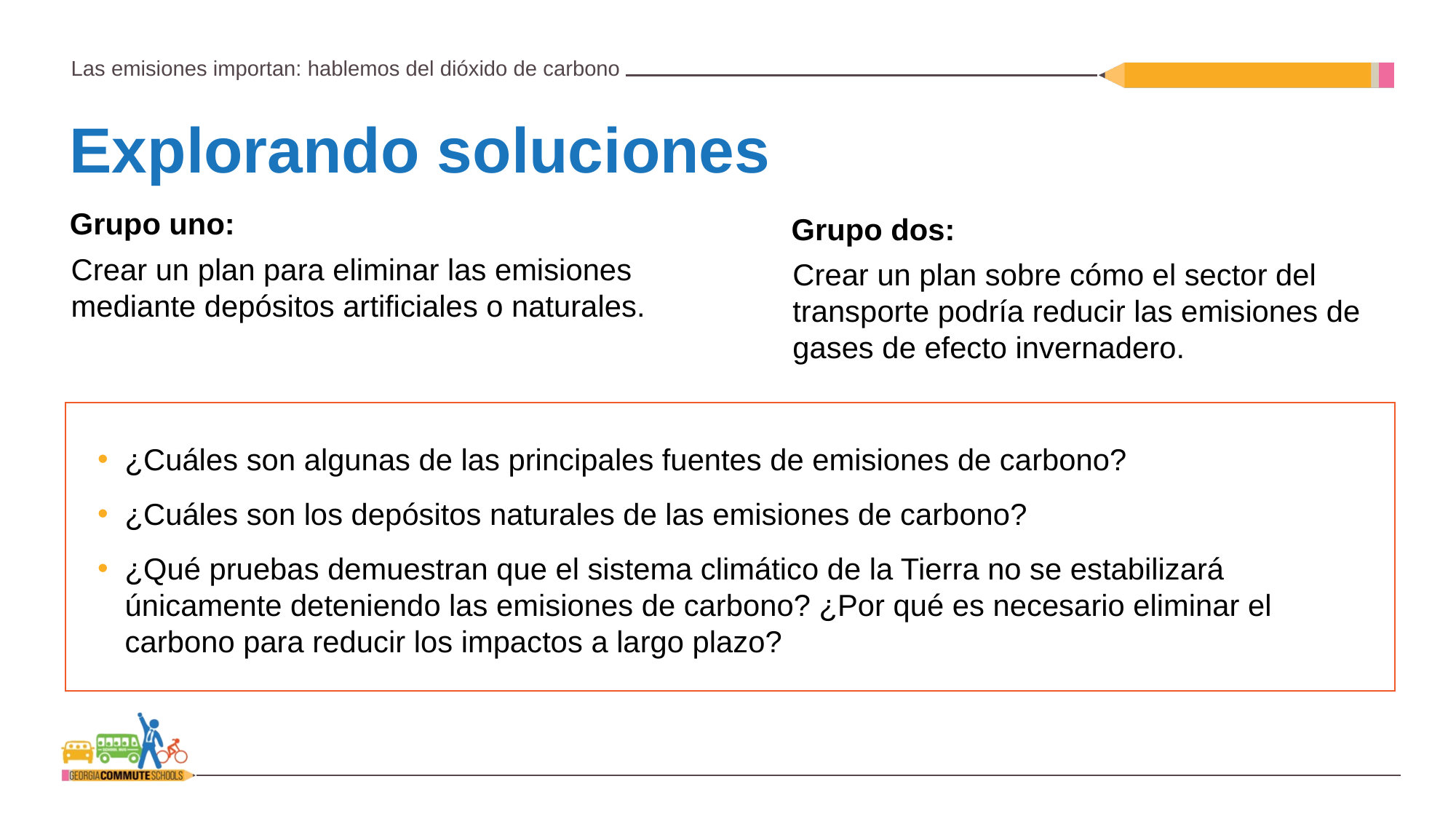

# Explorando soluciones
Grupo uno:
Crear un plan para eliminar las emisiones mediante depósitos artificiales o naturales.

Grupo dos:
Crear un plan sobre cómo el sector del transporte podría reducir las emisiones de gases de efecto invernadero.

¿Cuáles son algunas de las principales fuentes de emisiones de carbono?
¿Cuáles son los depósitos naturales de las emisiones de carbono?
¿Qué pruebas demuestran que el sistema climático de la Tierra no se estabilizará únicamente deteniendo las emisiones de carbono? ¿Por qué es necesario eliminar el carbono para reducir los impactos a largo plazo?